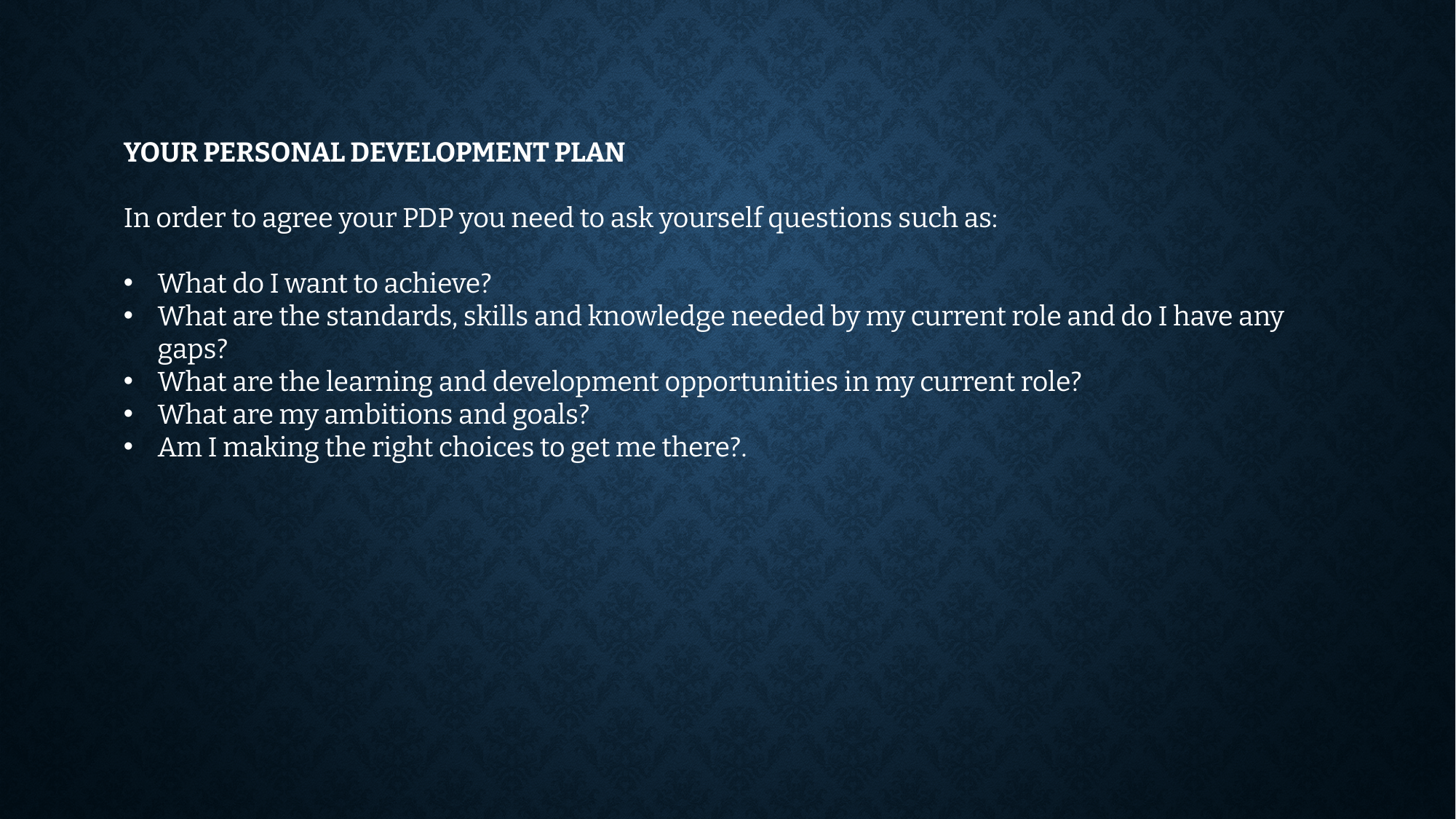

YOUR PERSONAL DEVELOPMENT PLAN

In order to agree your PDP you need to ask yourself questions such as:

What do I want to achieve?
What are the standards, skills and knowledge needed by my current role and do I have any gaps?
What are the learning and development opportunities in my current role?
What are my ambitions and goals?
Am I making the right choices to get me there?.